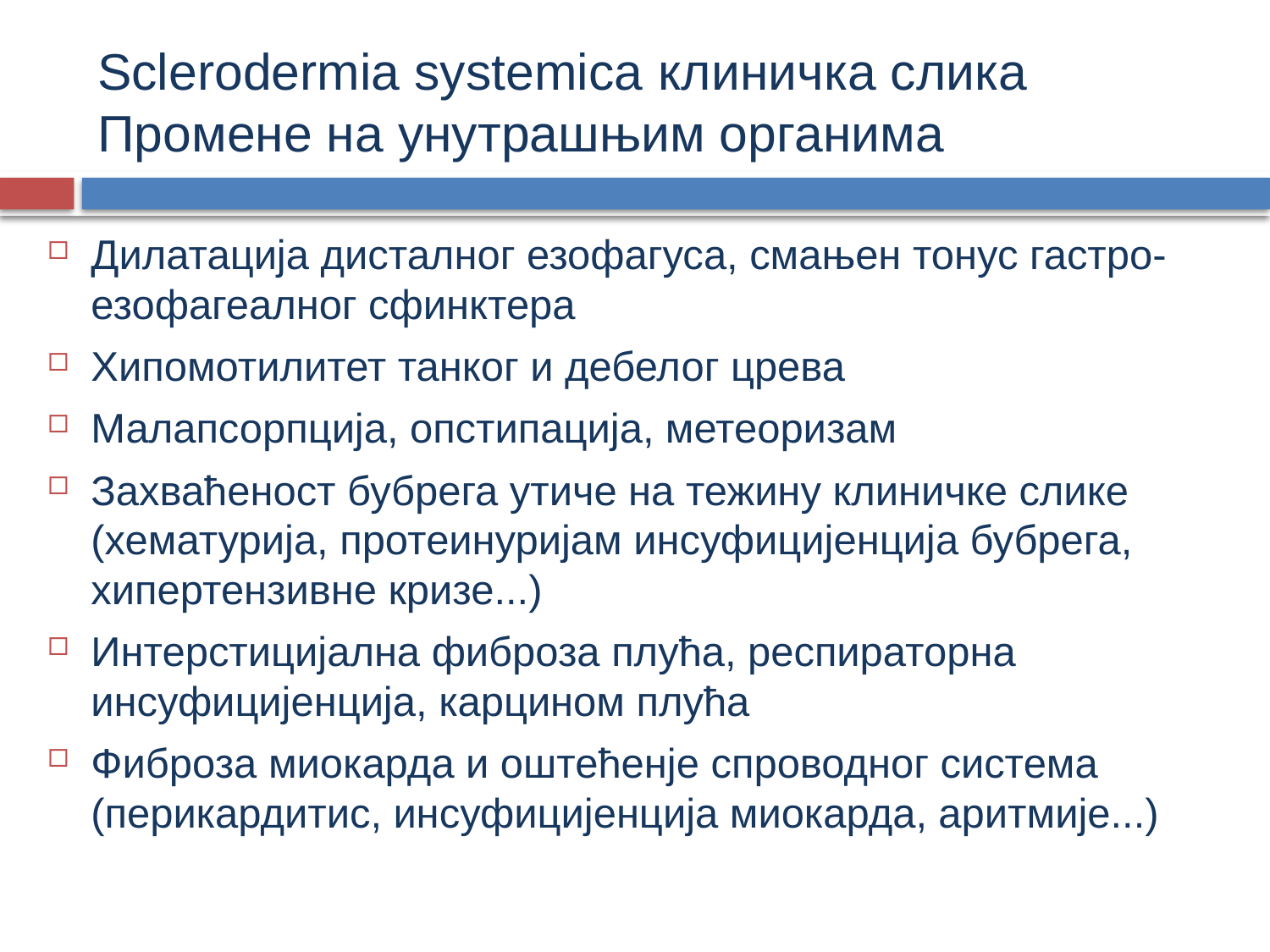

# Sclerodermia systemica клиничка слика Промене на унутрашњим органима
Дилатација дисталног езофагуса, смањен тонус гастро-езофагеалног сфинктера
Хипомотилитет танког и дебелог црева
Малапсорпција, опстипација, метеоризам
Захваћеност бубрега утиче на тежину клиничке слике (хематурија, протеинуријам инсуфицијенција бубрега, хипертензивне кризе...)
Интерстицијална фиброза плућа, респираторна инсуфицијенција, карцином плућа
Фиброза миокарда и оштећенје спроводног система (перикардитис, инсуфицијенција миокарда, аритмије...)